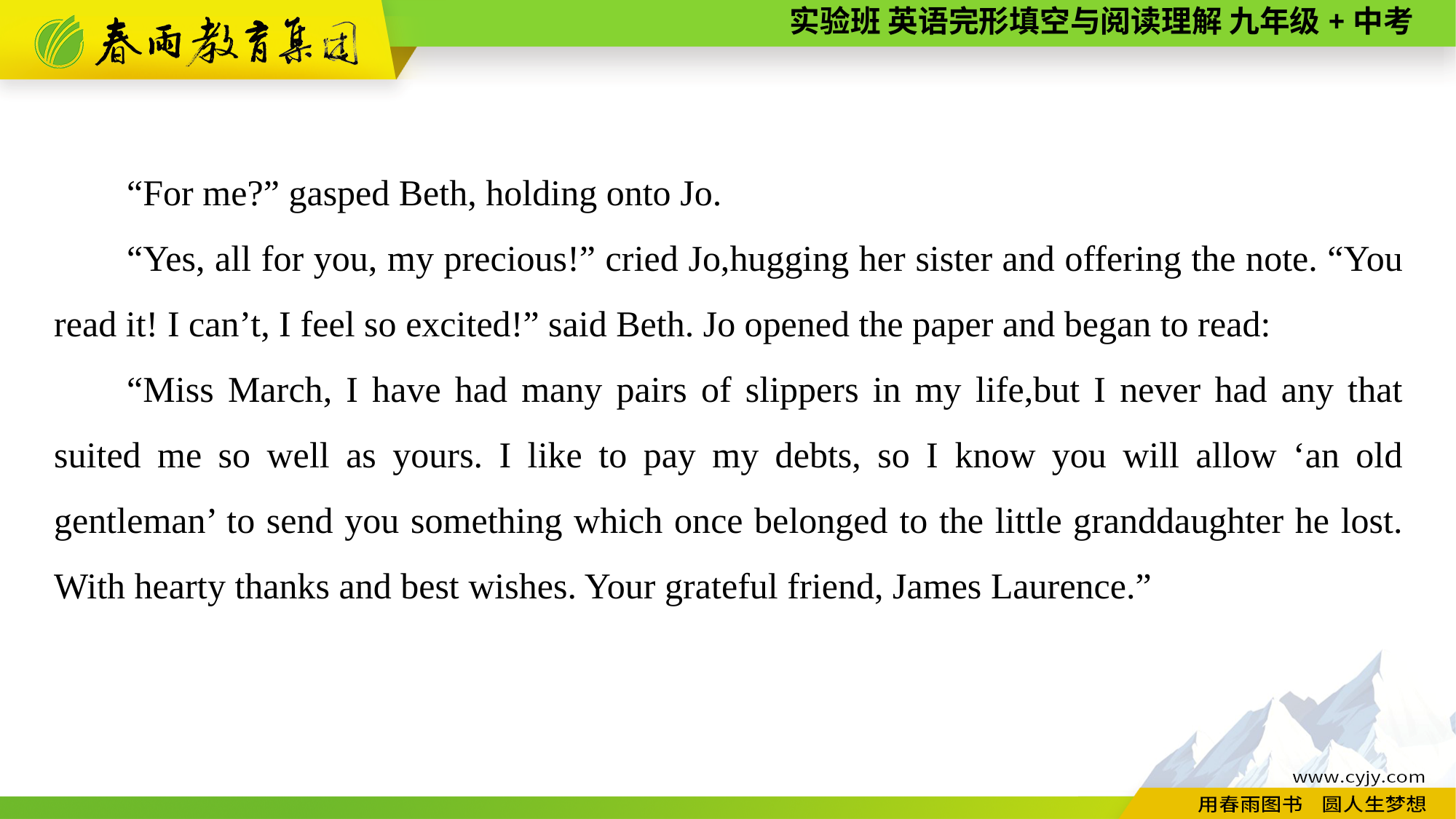

“For me?” gasped Beth, holding onto Jo.
“Yes, all for you, my precious!” cried Jo,hugging her sister and offering the note. “You read it! I can’t, I feel so excited!” said Beth. Jo opened the paper and began to read:
“Miss March, I have had many pairs of slippers in my life,but I never had any that suited me so well as yours. I like to pay my debts, so I know you will allow ‘an old gentleman’ to send you something which once belonged to the little granddaughter he lost. With hearty thanks and best wishes. Your grateful friend, James Laurence.”